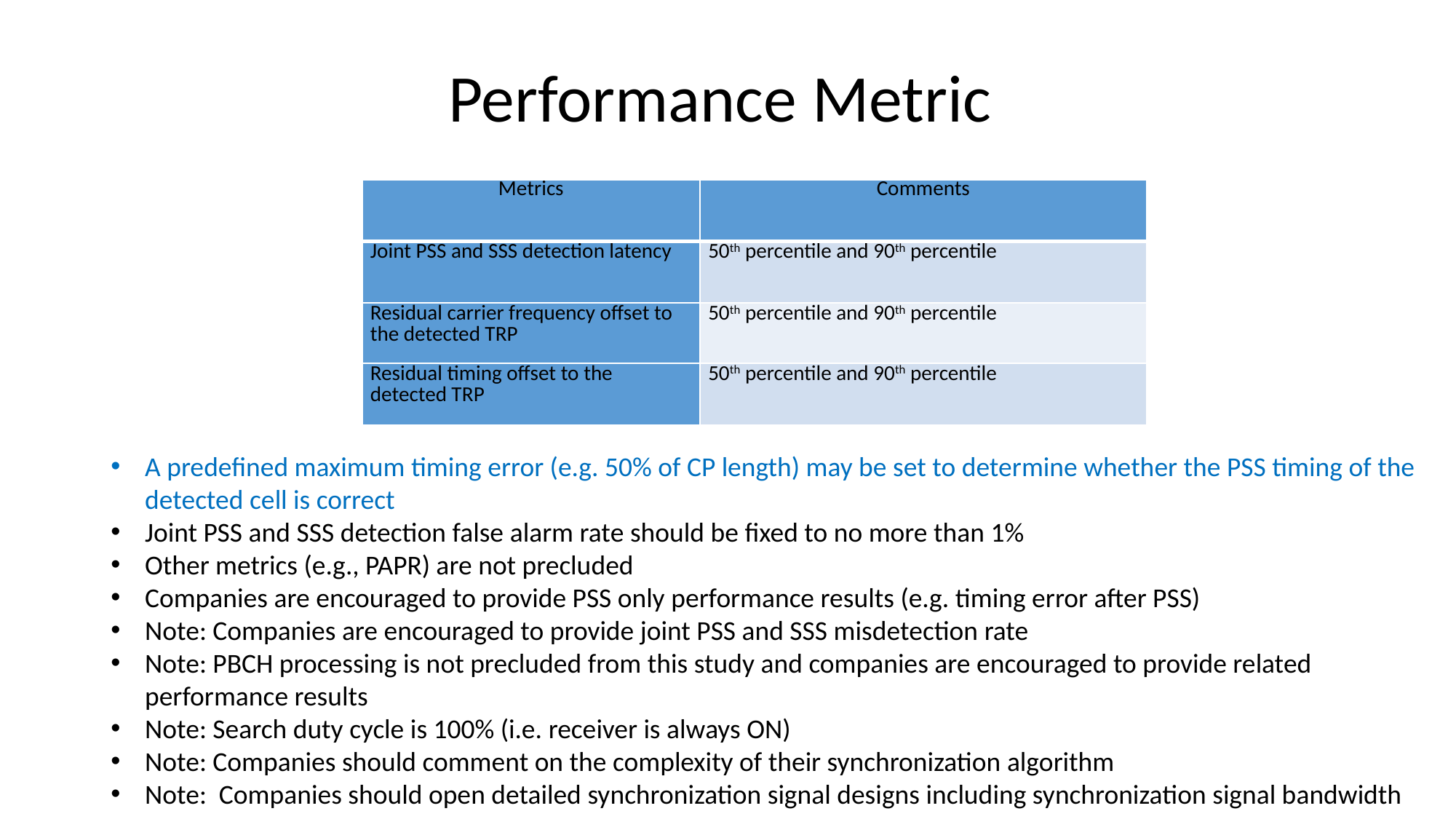

# Performance Metric
| Metrics | Comments |
| --- | --- |
| Joint PSS and SSS detection latency | 50th percentile and 90th percentile |
| Residual carrier frequency offset to the detected TRP | 50th percentile and 90th percentile |
| Residual timing offset to the detected TRP | 50th percentile and 90th percentile |
A predefined maximum timing error (e.g. 50% of CP length) may be set to determine whether the PSS timing of the detected cell is correct
Joint PSS and SSS detection false alarm rate should be fixed to no more than 1%
Other metrics (e.g., PAPR) are not precluded
Companies are encouraged to provide PSS only performance results (e.g. timing error after PSS)
Note: Companies are encouraged to provide joint PSS and SSS misdetection rate
Note: PBCH processing is not precluded from this study and companies are encouraged to provide related performance results
Note: Search duty cycle is 100% (i.e. receiver is always ON)
Note: Companies should comment on the complexity of their synchronization algorithm
Note:  Companies should open detailed synchronization signal designs including synchronization signal bandwidth